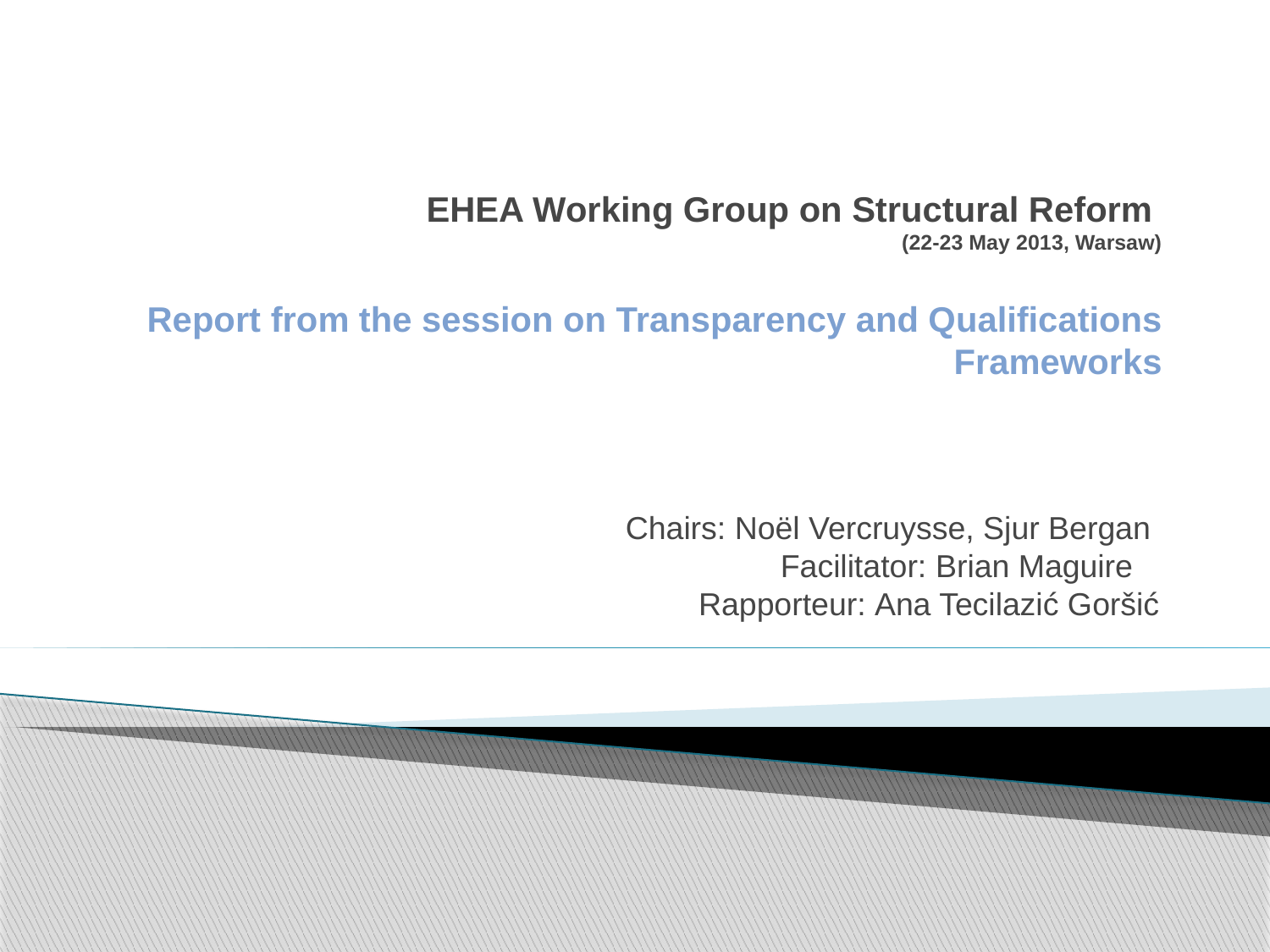

# EHEA Working Group on Structural Reform (22-23 May 2013, Warsaw)   Report from the session on Transparency and Qualifications Frameworks
Chairs: Noël Vercruysse, Sjur Bergan
Facilitator: Brian Maguire
Rapporteur: Ana Tecilazić Goršić